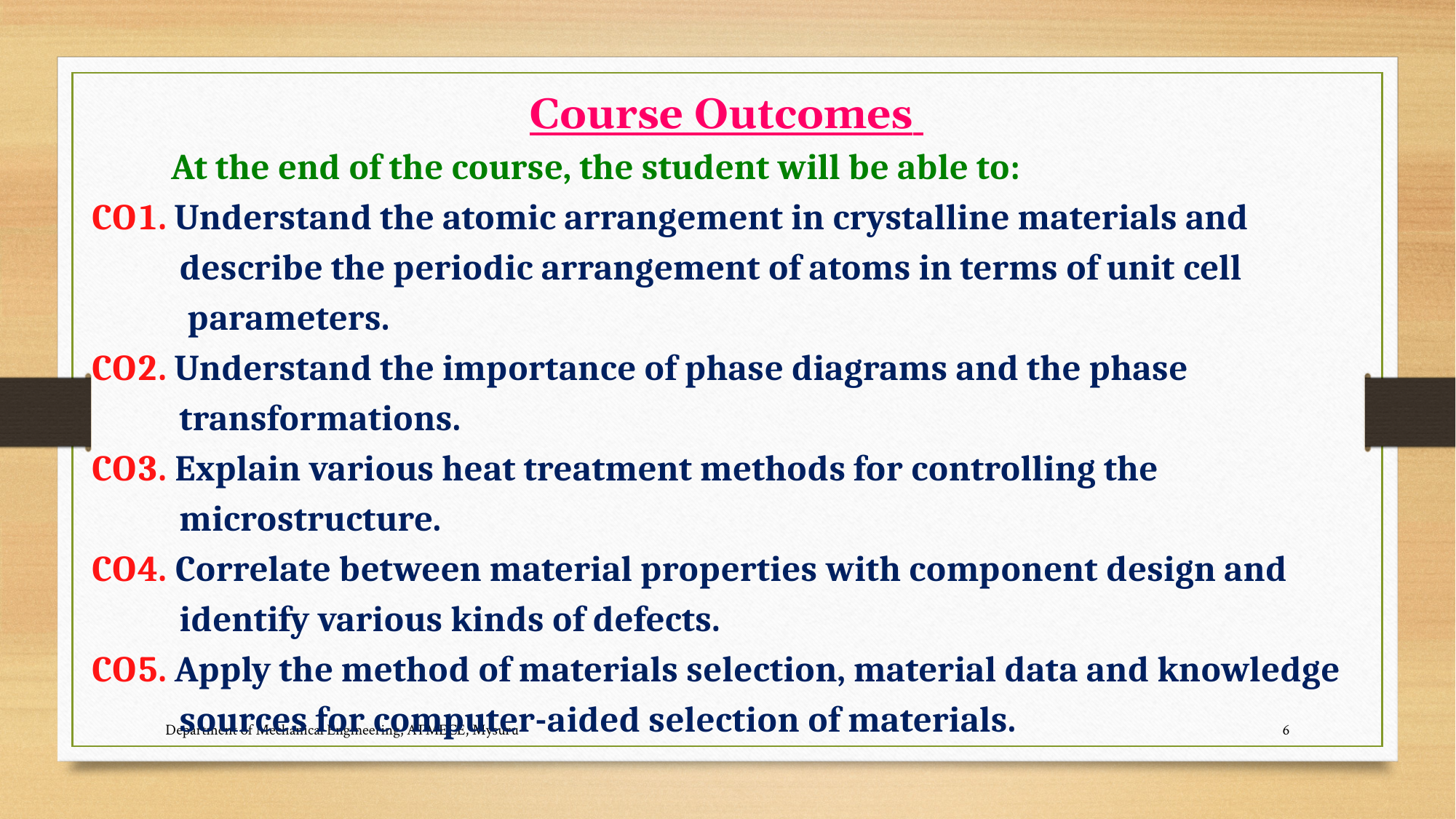

Course Outcomes
          At the end of the course, the student will be able to:
CO1. Understand the atomic arrangement in crystalline materials and
           describe the periodic arrangement of atoms in terms of unit cell
            parameters.
CO2. Understand the importance of phase diagrams and the phase
           transformations.
CO3. Explain various heat treatment methods for controlling the
           microstructure.
CO4. Correlate between material properties with component design and
           identify various kinds of defects.
CO5. Apply the method of materials selection, material data and knowledge
           sources for computer-aided selection of materials.
Department of Mechanical Engineering, ATMECE, Mysuru
6